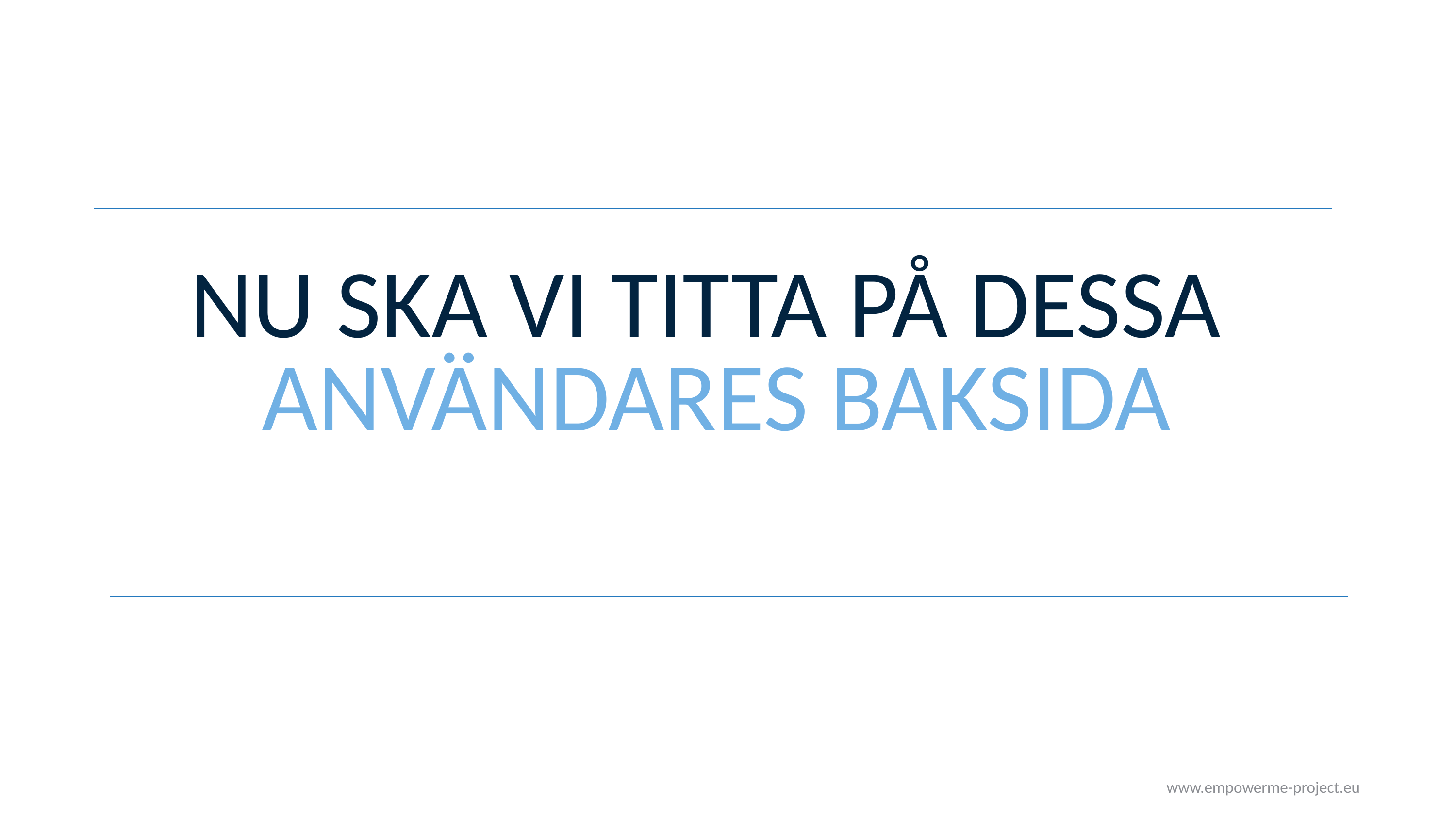

# NU SKA VI TITTA PÅ DESSA ANVÄNDARES BAKSIDA
www.empowerme-project.eu